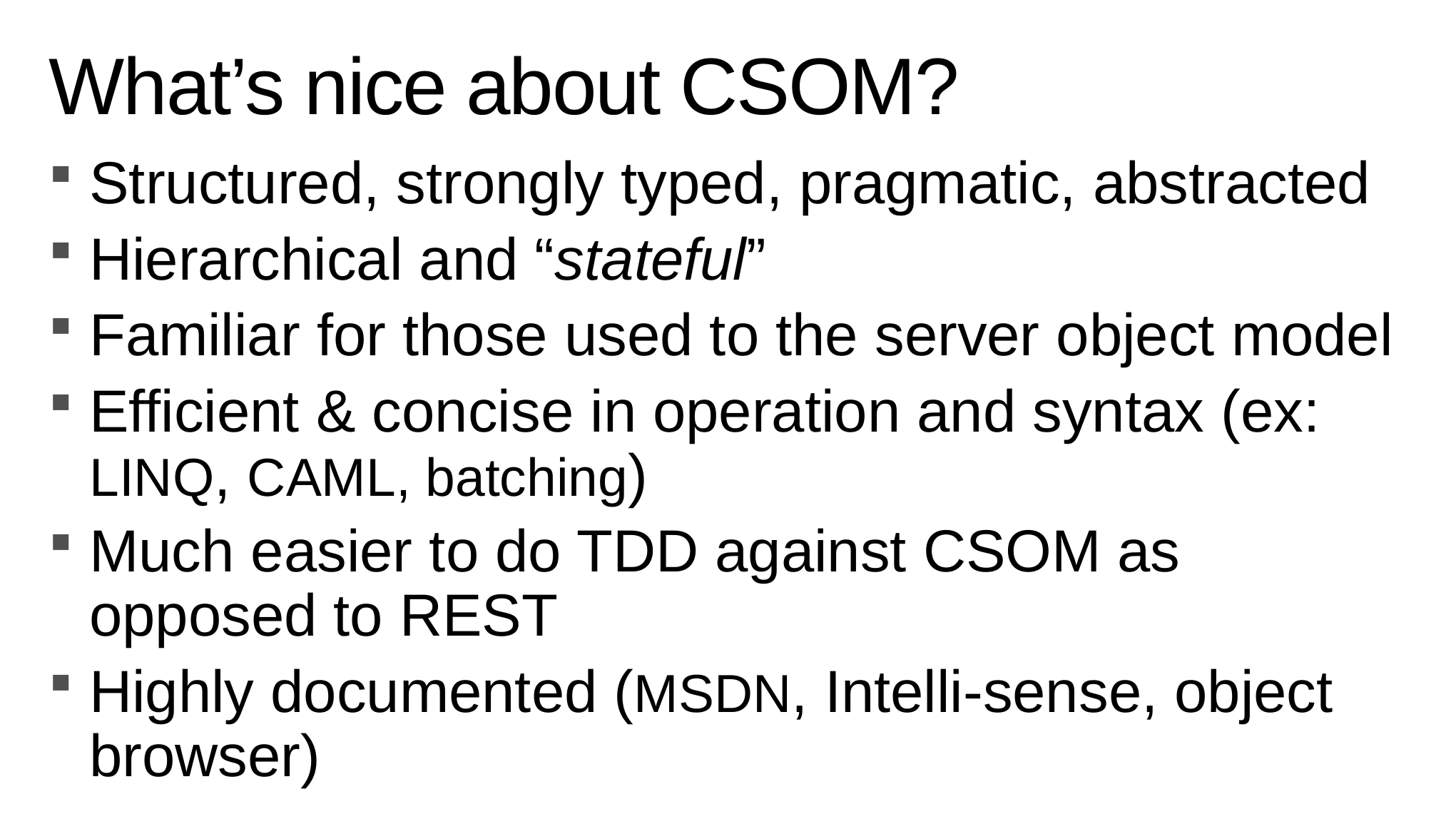

# What’s nice about CSOM?
Structured, strongly typed, pragmatic, abstracted
Hierarchical and “stateful”
Familiar for those used to the server object model
Efficient & concise in operation and syntax (ex: LINQ, CAML, batching)
Much easier to do TDD against CSOM as opposed to REST
Highly documented (MSDN, Intelli-sense, object browser)